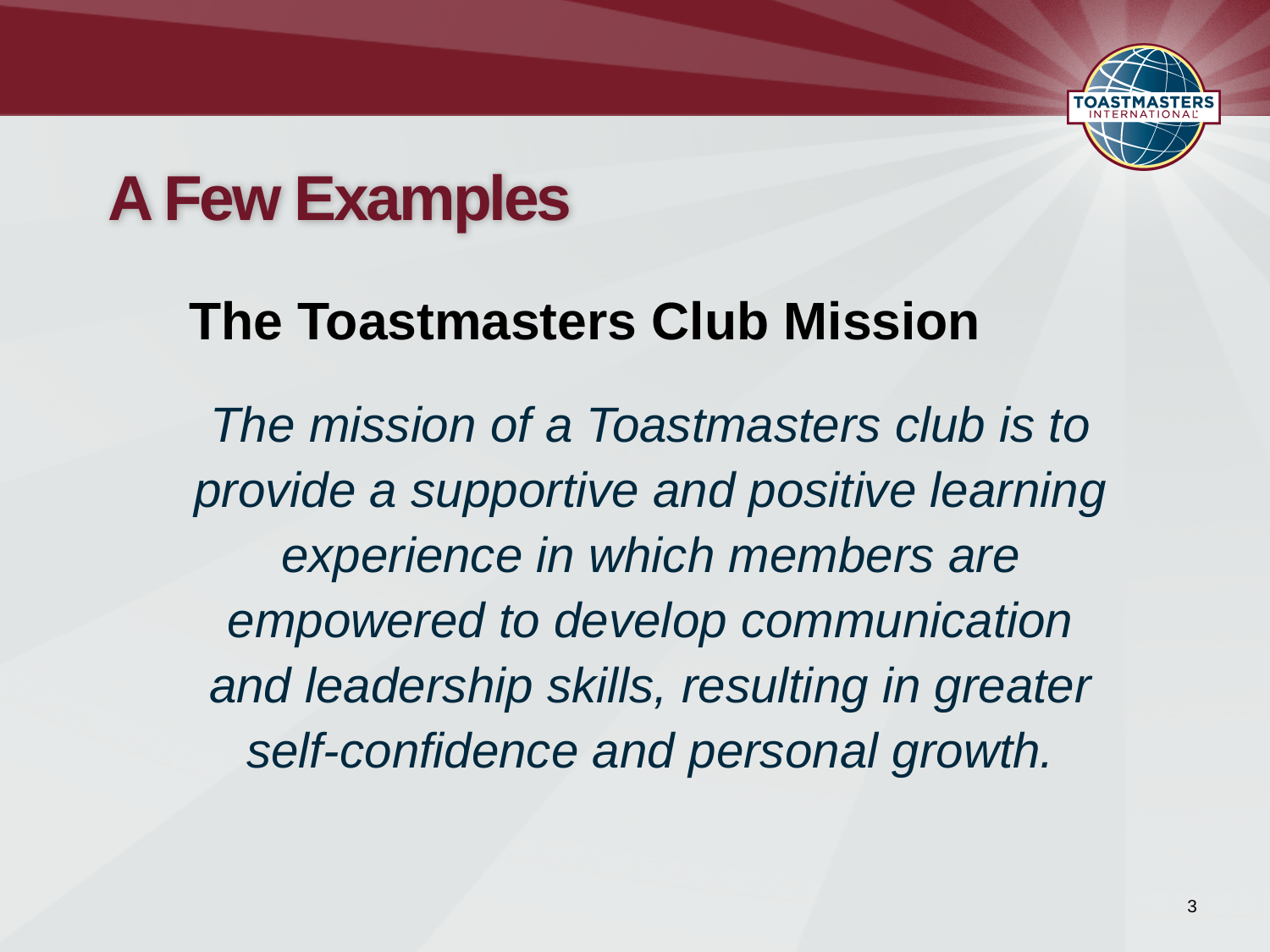

# A Few Examples
The Toastmasters Club Mission
The mission of a Toastmasters club is to provide a supportive and positive learning experience in which members are empowered to develop communication and leadership skills, resulting in greater
self-confidence and personal growth.
3